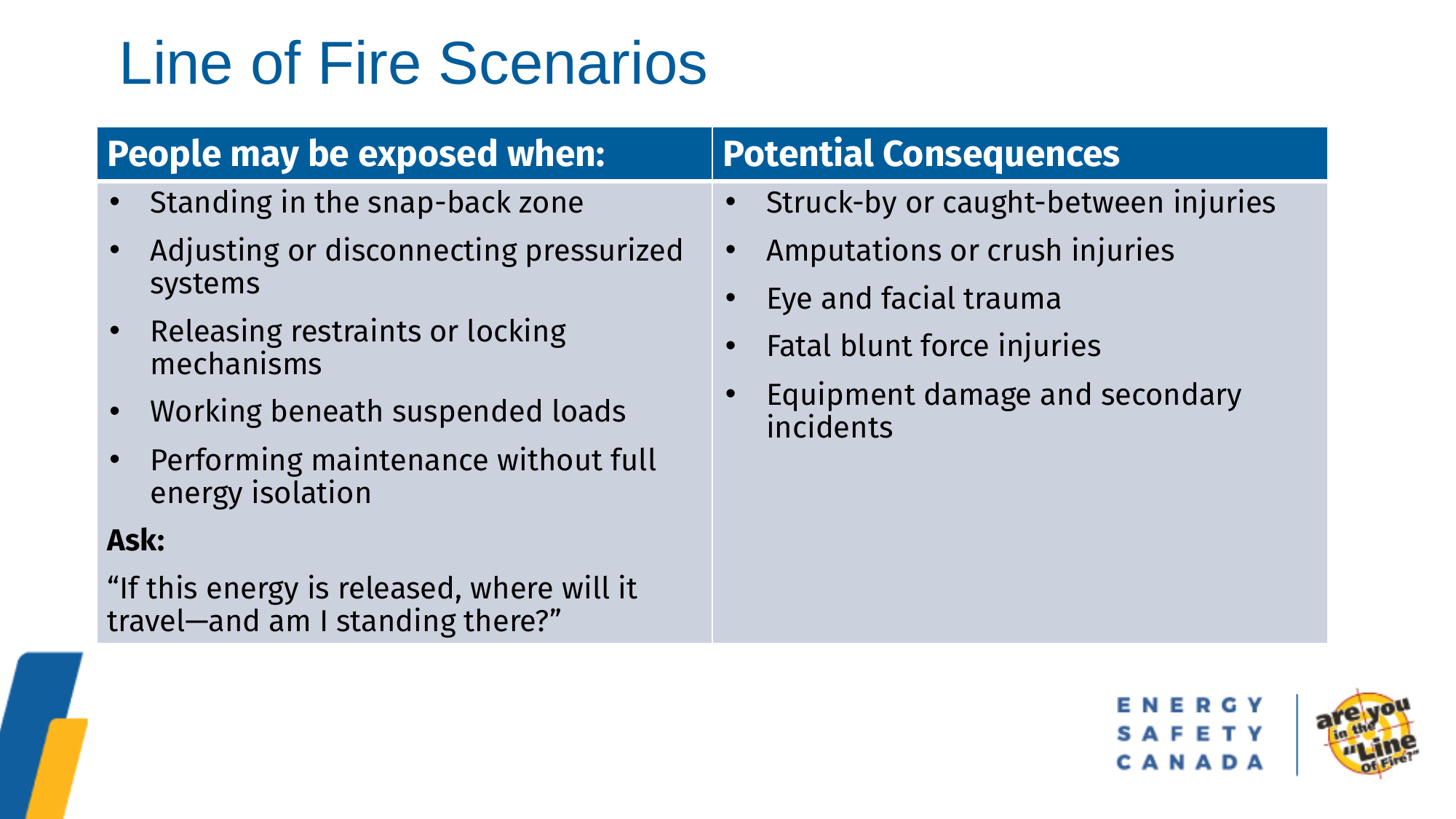

Line of Fire Scenarios
| People may be exposed when: | Potential Consequences |
| --- | --- |
| Standing in the snap-back zone Adjusting or disconnecting pressurized systems Releasing restraints or locking mechanisms Working beneath suspended loads Performing maintenance without full energy isolation Ask: “If this energy is released, where will it travel—and am I standing there?” | Struck-by or caught-between injuries Amputations or crush injuries Eye and facial trauma Fatal blunt force injuries Equipment damage and secondary incidents |
Potential Consequences